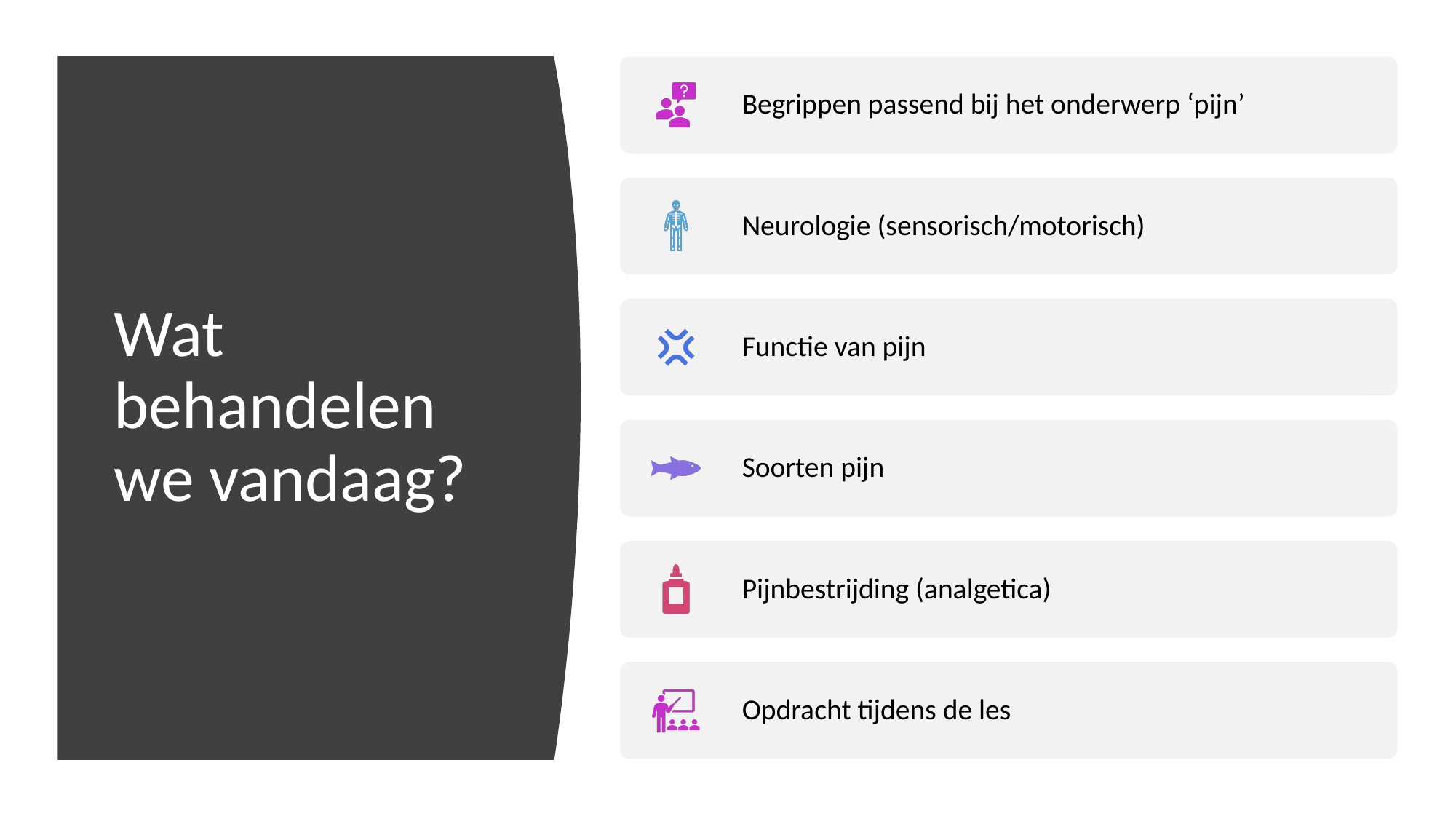

Begrippen passend bij het onderwerp ‘pijn’
Neurologie (sensorisch/motorisch)
Functie van pijn
Soorten pijn
Pijnbestrijding (analgetica)
Opdracht tijdens de les

# Wat behandelen we vandaag?